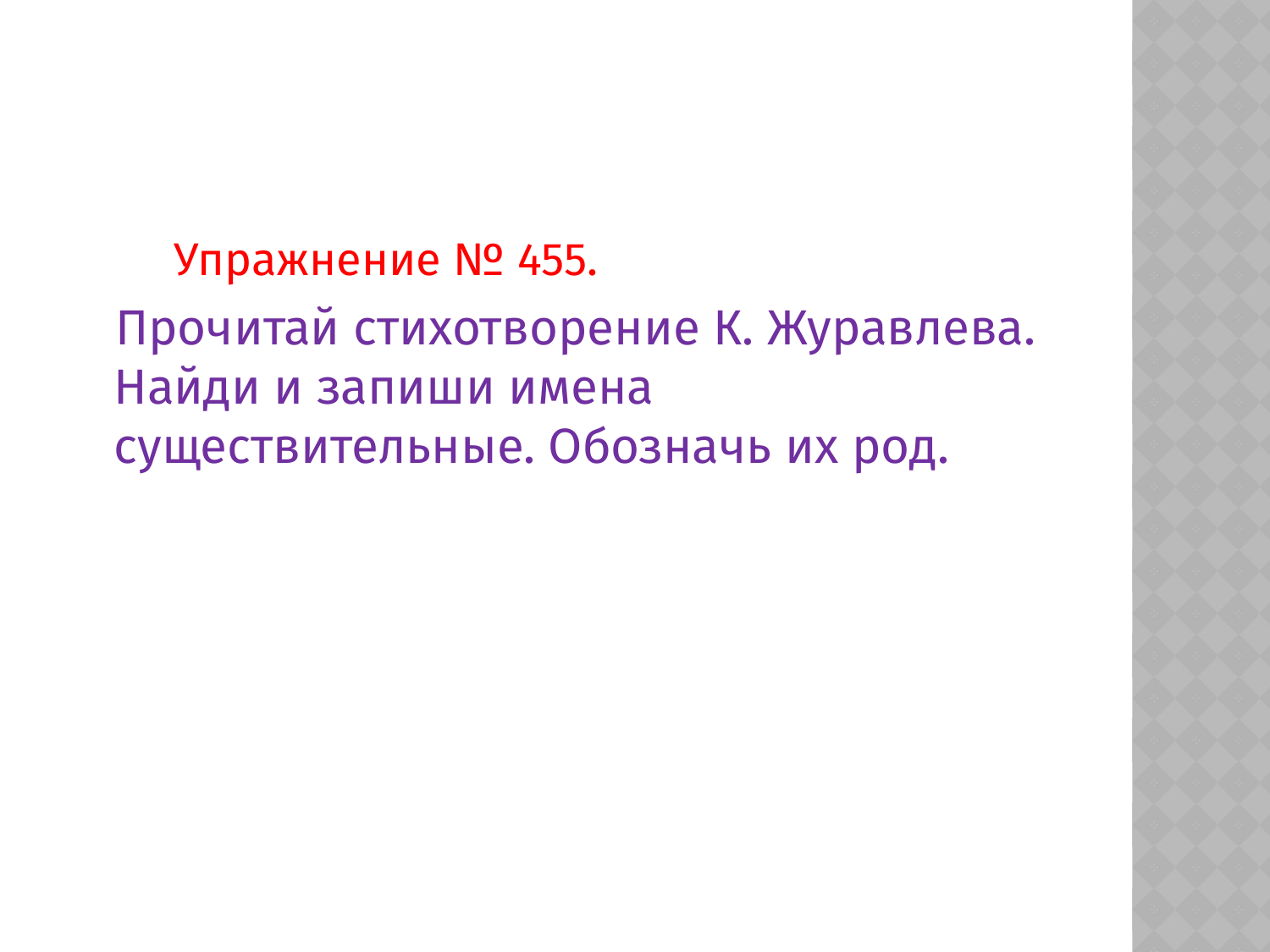

Упражнение № 455.
   Прочитай стихотворение К. Журавлева.  Найди и запиши имена существительные. Обозначь их род.